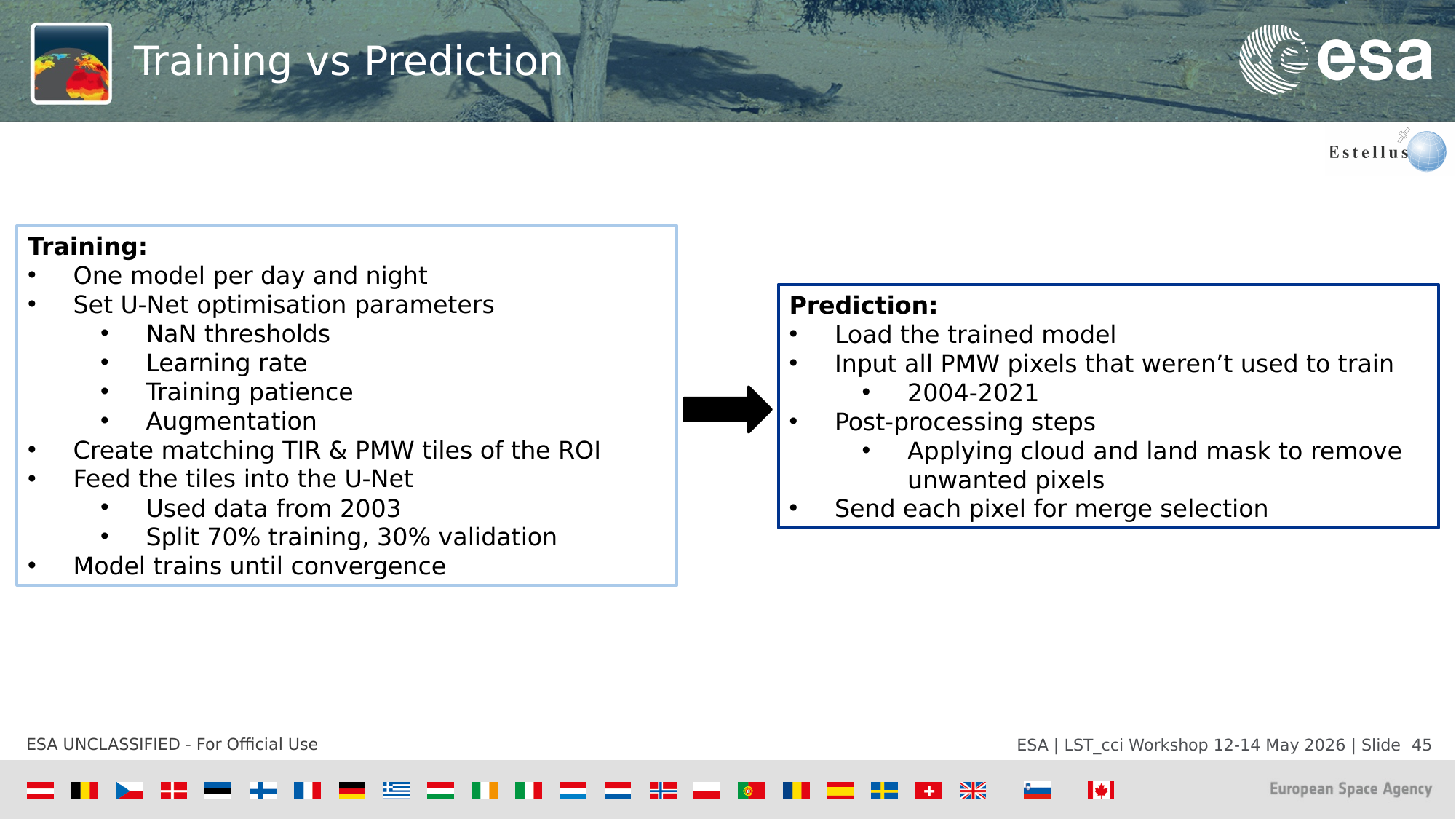

# Training vs Prediction
Training:
One model per day and night
Set U-Net optimisation parameters
NaN thresholds
Learning rate
Training patience
Augmentation
Create matching TIR & PMW tiles of the ROI
Feed the tiles into the U-Net
Used data from 2003
Split 70% training, 30% validation
Model trains until convergence
Prediction:
Load the trained model
Input all PMW pixels that weren’t used to train
2004-2021
Post-processing steps
Applying cloud and land mask to remove unwanted pixels
Send each pixel for merge selection